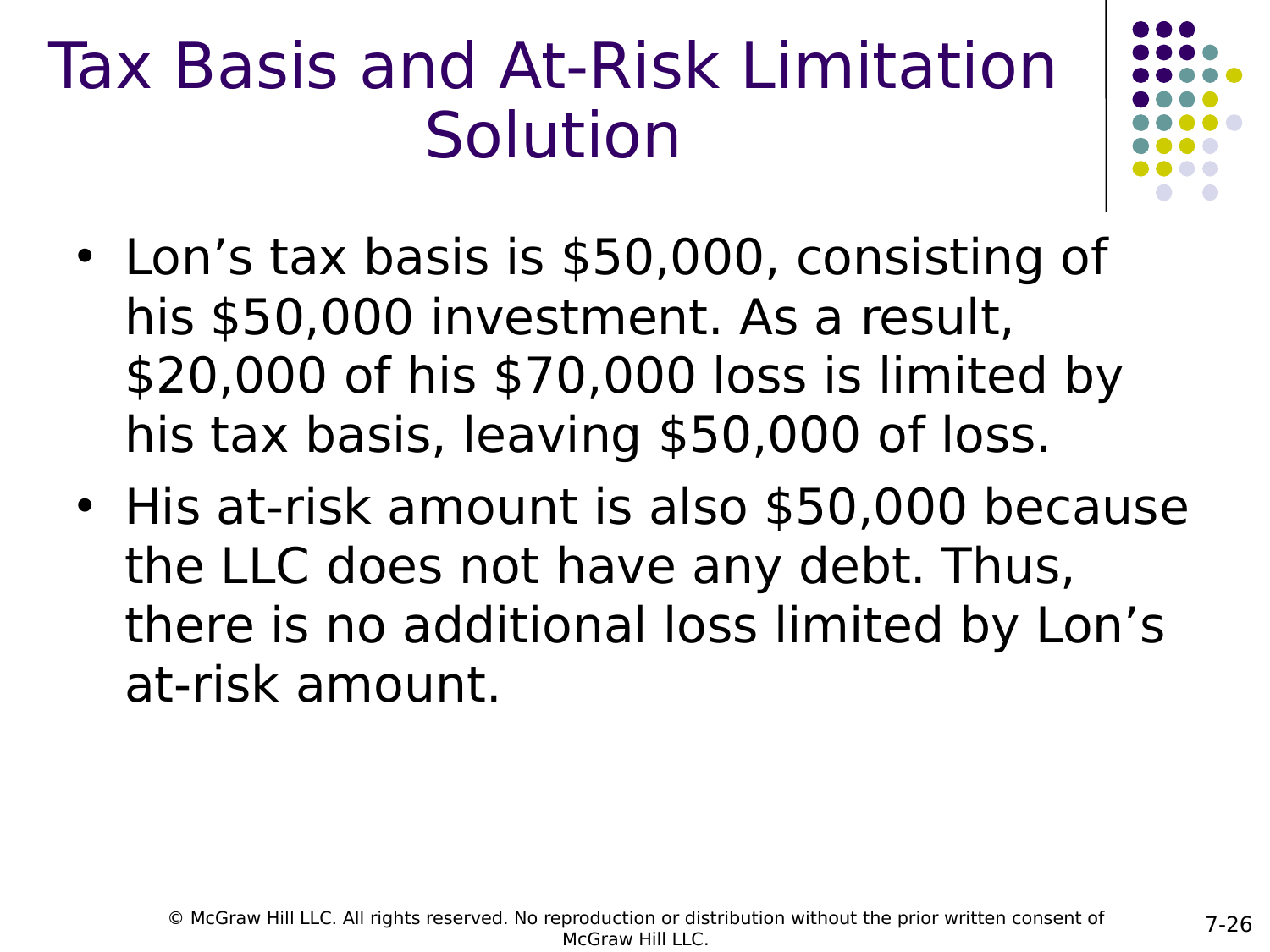

# Tax Basis and At-Risk Limitation Solution
Lon’s tax basis is $50,000, consisting of his $50,000 investment. As a result, $20,000 of his $70,000 loss is limited by his tax basis, leaving $50,000 of loss.
His at-risk amount is also $50,000 because the LLC does not have any debt. Thus, there is no additional loss limited by Lon’s at-risk amount.
7-26